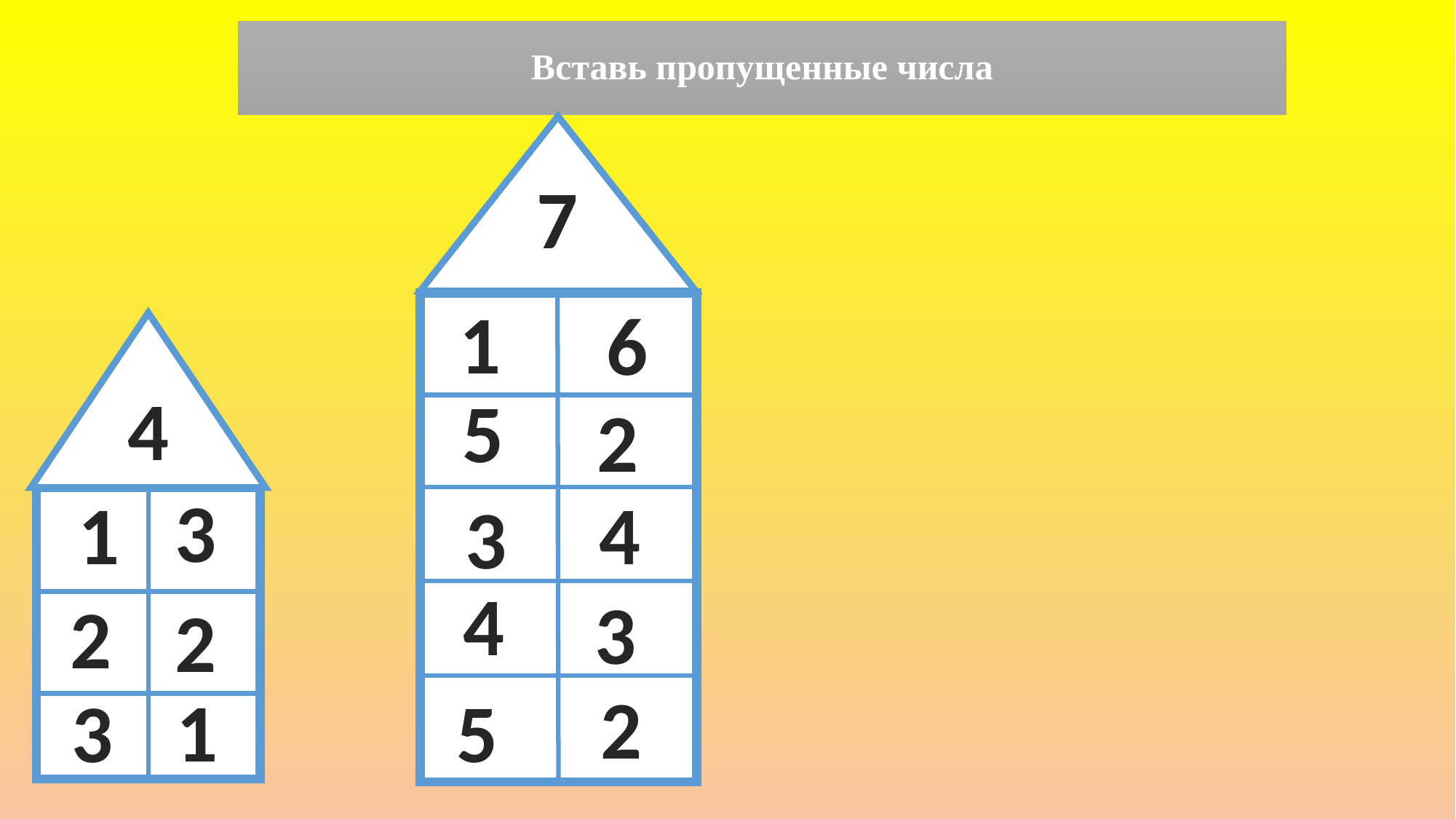

# Вставь пропущенные числа

7
1
6

4
5
2
3
1
4
3

4
3
2
2
2
1
3
5